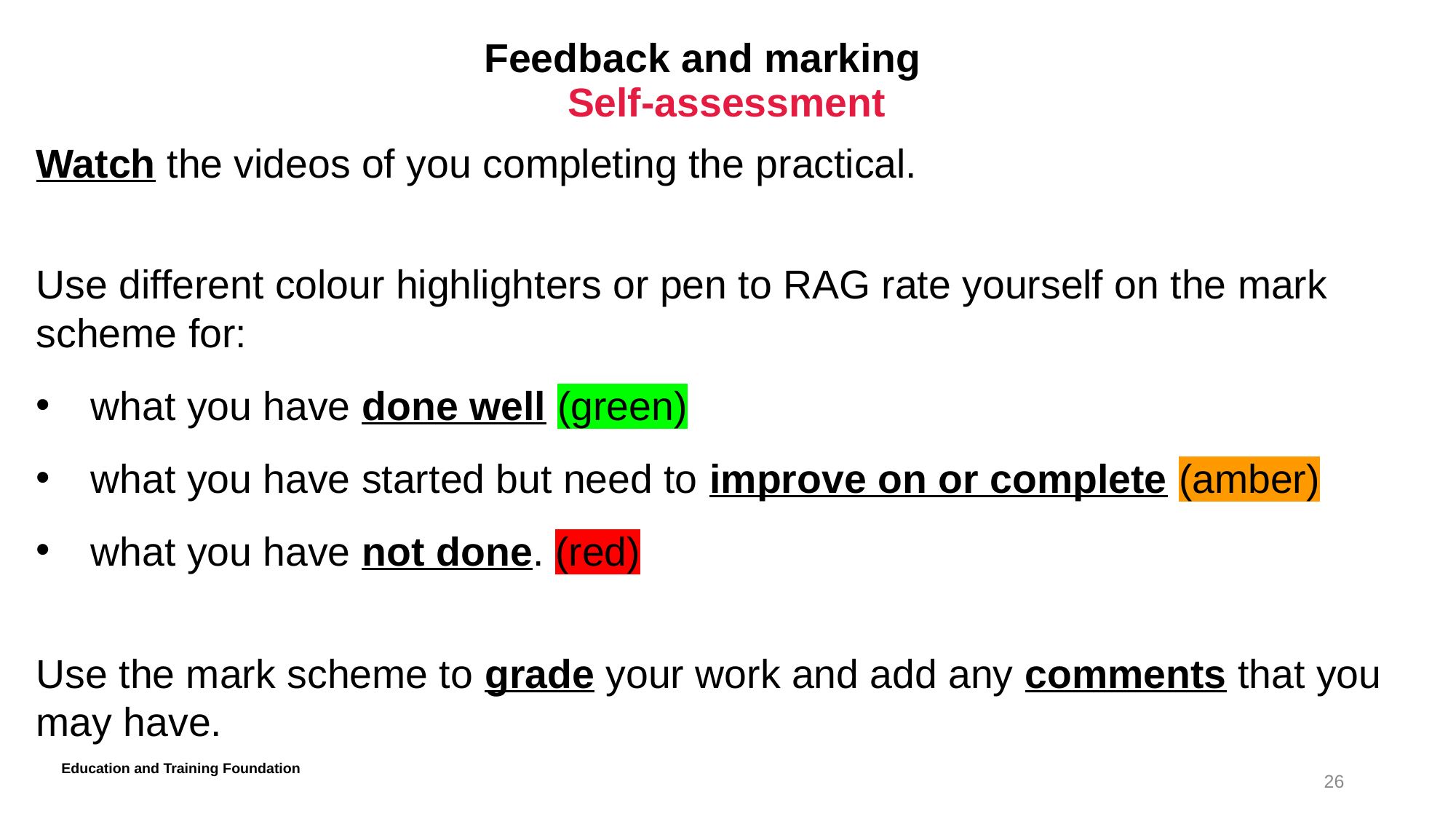

# Feedback and marking
Self-assessment
Watch the videos of you completing the practical.

Use different colour highlighters or pen to RAG rate yourself on the mark scheme for:
what you have done well (green)
what you have started but need to improve on or complete (amber)
what you have not done. (red)

Use the mark scheme to grade your work and add any comments that you may have.

26
Education and Training Foundation